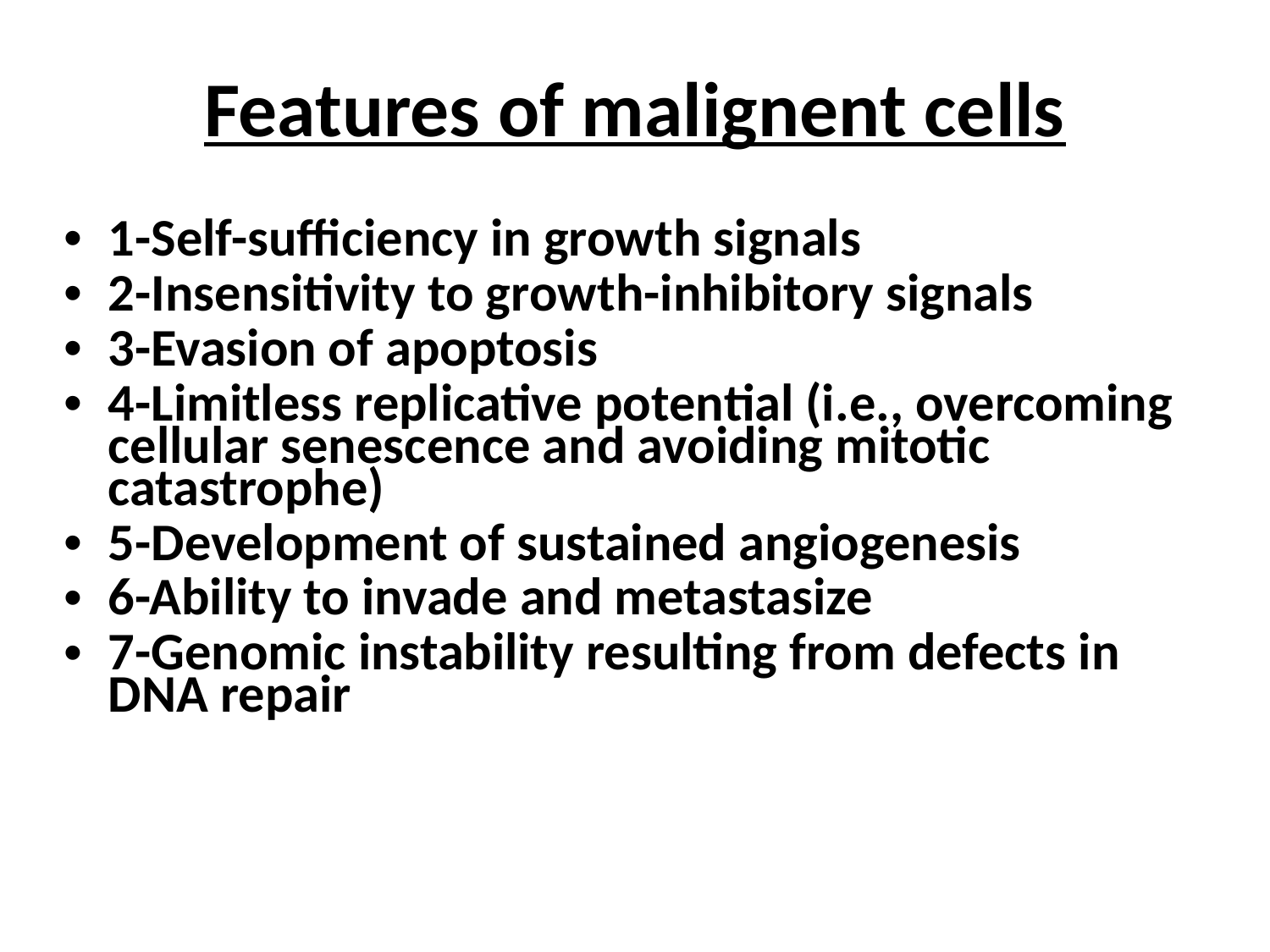

Features of malignent cells
1-Self-sufficiency in growth signals
2-Insensitivity to growth-inhibitory signals
3-Evasion of apoptosis
4-Limitless replicative potential (i.e., overcoming cellular senescence and avoiding mitotic catastrophe)
5-Development of sustained angiogenesis
6-Ability to invade and metastasize
7-Genomic instability resulting from defects in DNA repair